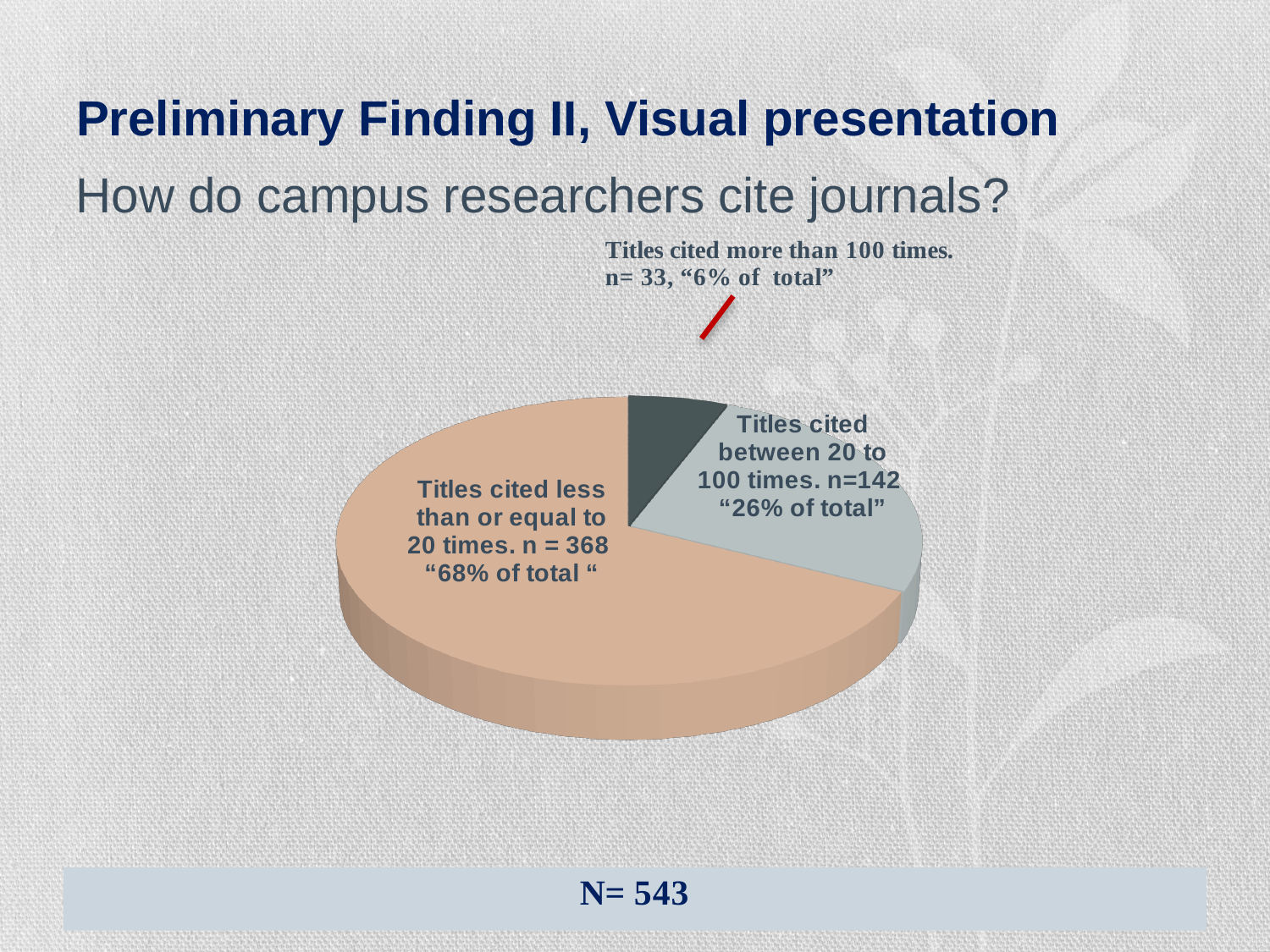

Preliminary Finding II, Visual presentation
How do campus researchers cite journals?

[unsupported chart]